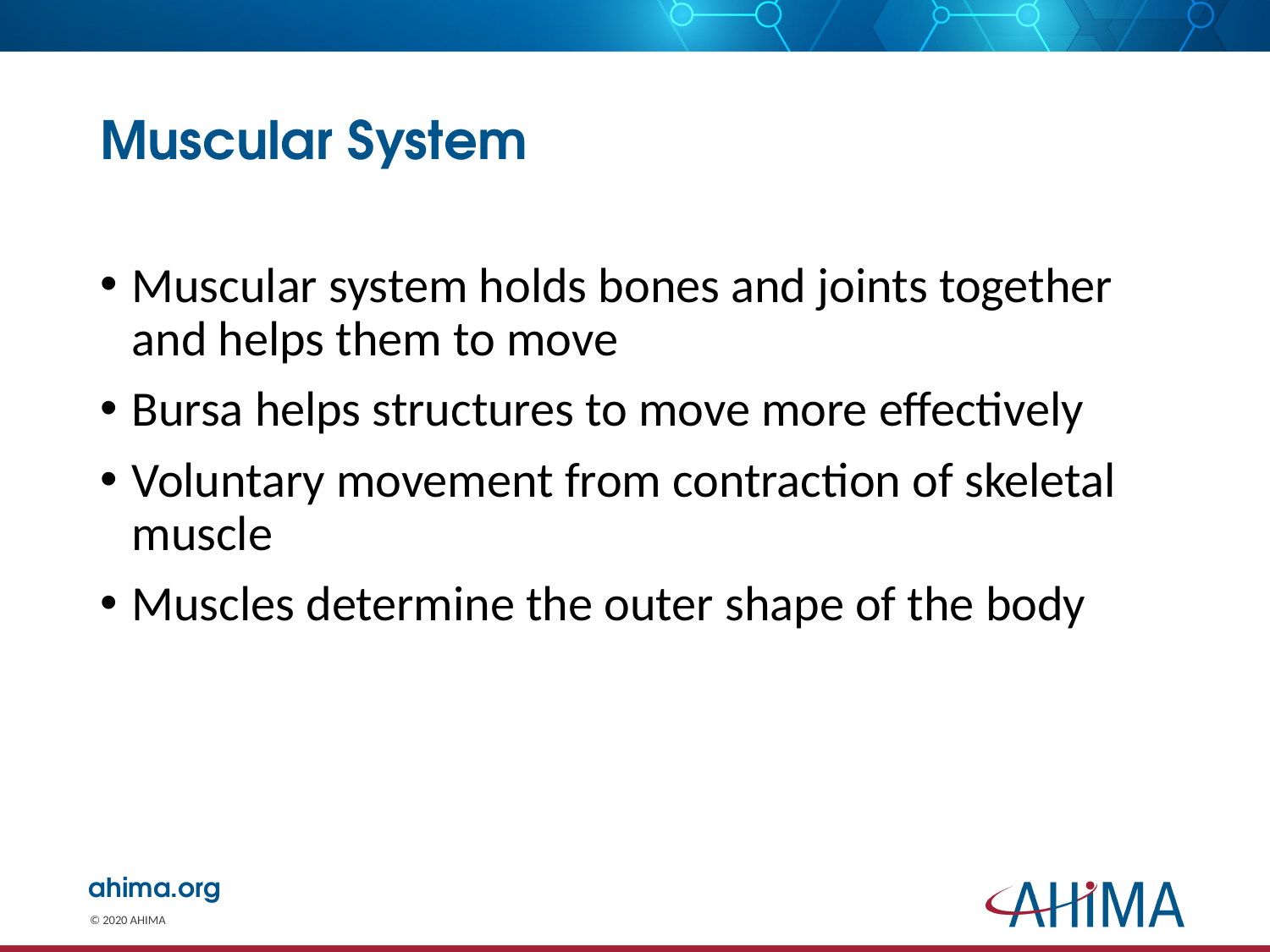

# Muscular System
Muscular system holds bones and joints together and helps them to move
Bursa helps structures to move more effectively
Voluntary movement from contraction of skeletal muscle
Muscles determine the outer shape of the body